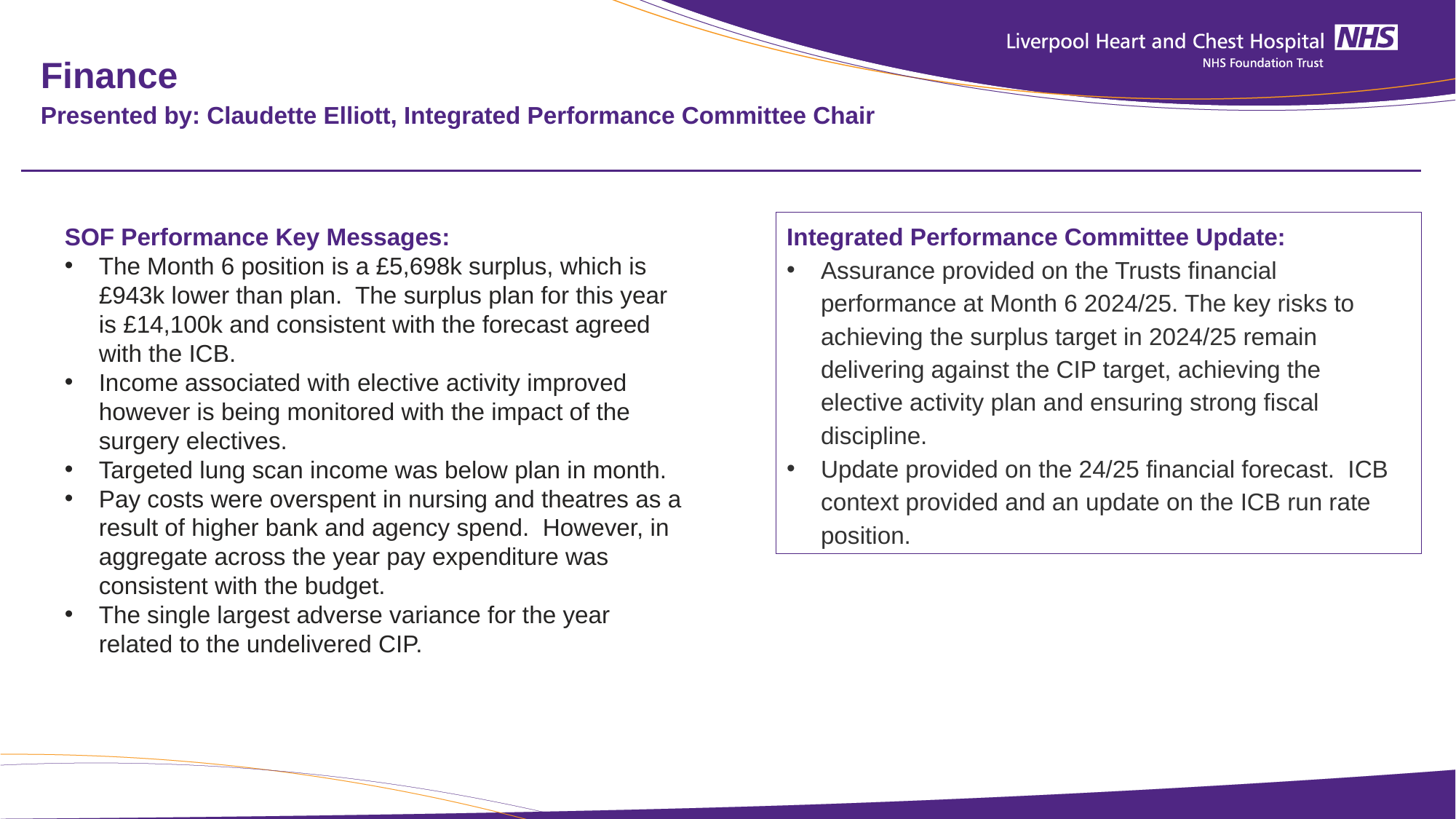

# Finance Presented by: Claudette Elliott, Integrated Performance Committee Chair
SOF Performance Key Messages:
The Month 6 position is a £5,698k surplus, which is £943k lower than plan.  The surplus plan for this year is £14,100k and consistent with the forecast agreed with the ICB.
Income associated with elective activity improved however is being monitored with the impact of the surgery electives.
Targeted lung scan income was below plan in month.
Pay costs were overspent in nursing and theatres as a result of higher bank and agency spend.  However, in aggregate across the year pay expenditure was consistent with the budget.
The single largest adverse variance for the year related to the undelivered CIP.
Integrated Performance Committee Update:
Assurance provided on the Trusts financial performance at Month 6 2024/25. The key risks to achieving the surplus target in 2024/25 remain delivering against the CIP target, achieving the elective activity plan and ensuring strong fiscal discipline.
Update provided on the 24/25 financial forecast.  ICB context provided and an update on the ICB run rate position.